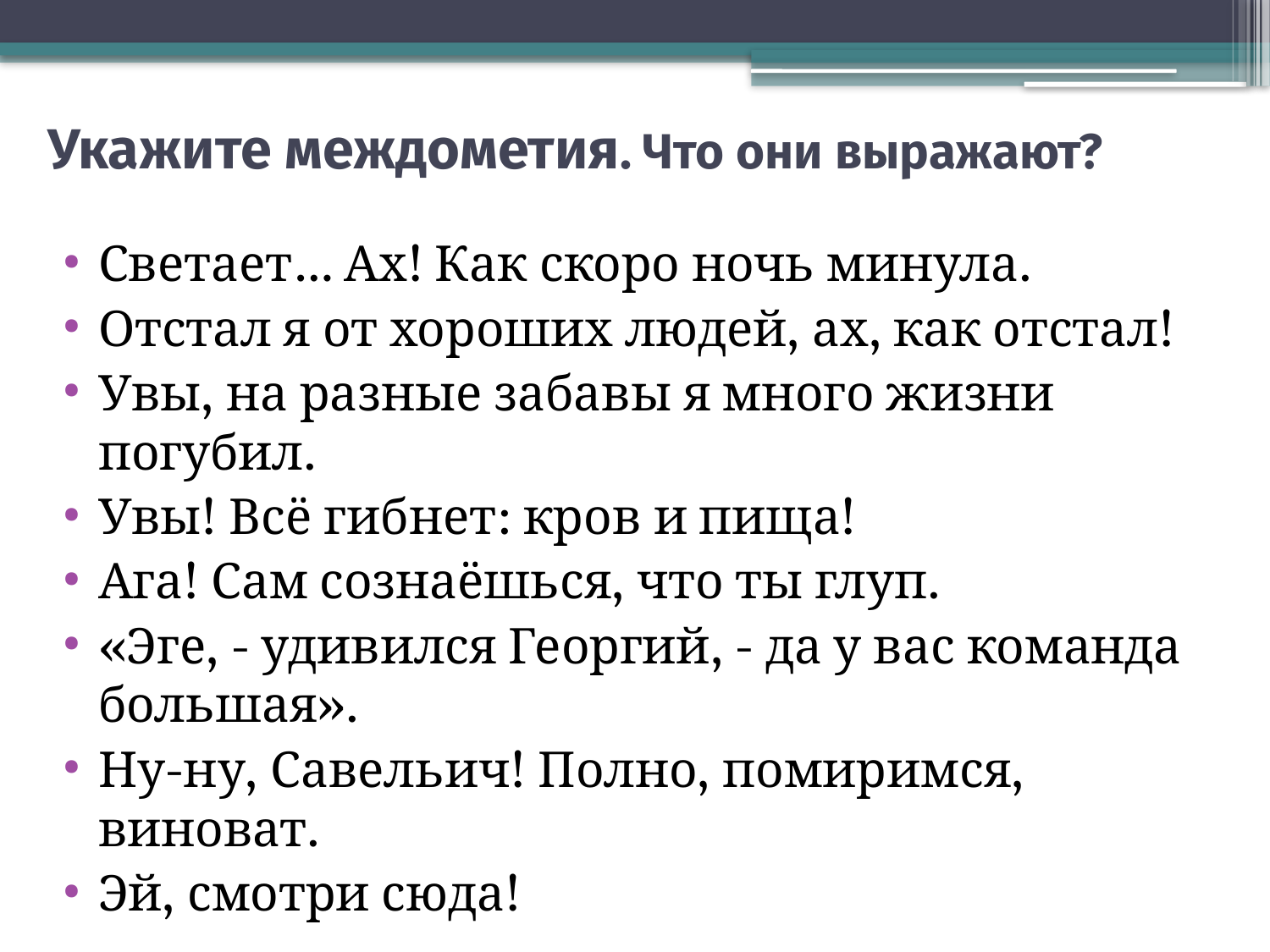

# Укажите междометия. Что они выражают?
Светает… Ах! Как скоро ночь минула.
Отстал я от хороших людей, ах, как отстал!
Увы, на разные забавы я много жизни погубил.
Увы! Всё гибнет: кров и пища!
Ага! Сам сознаёшься, что ты глуп.
«Эге, - удивился Георгий, - да у вас команда большая».
Ну-ну, Савельич! Полно, помиримся, виноват.
Эй, смотри сюда!